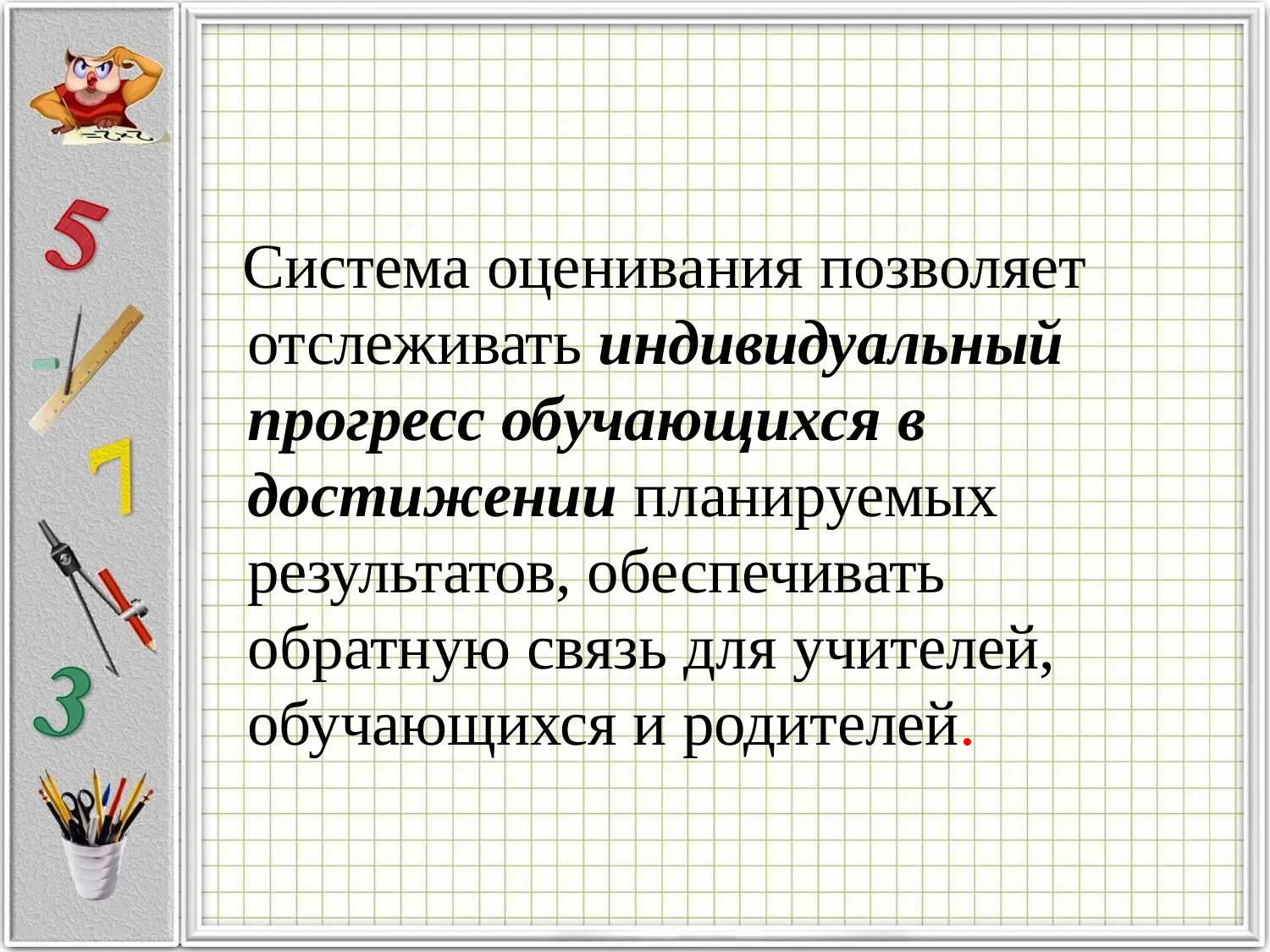

Система оценивания позволяет отслеживать индивидуальный прогресс обучающихся в достижении планируемых результатов, обеспечивать обратную связь для учителей, обучающихся и родителей.